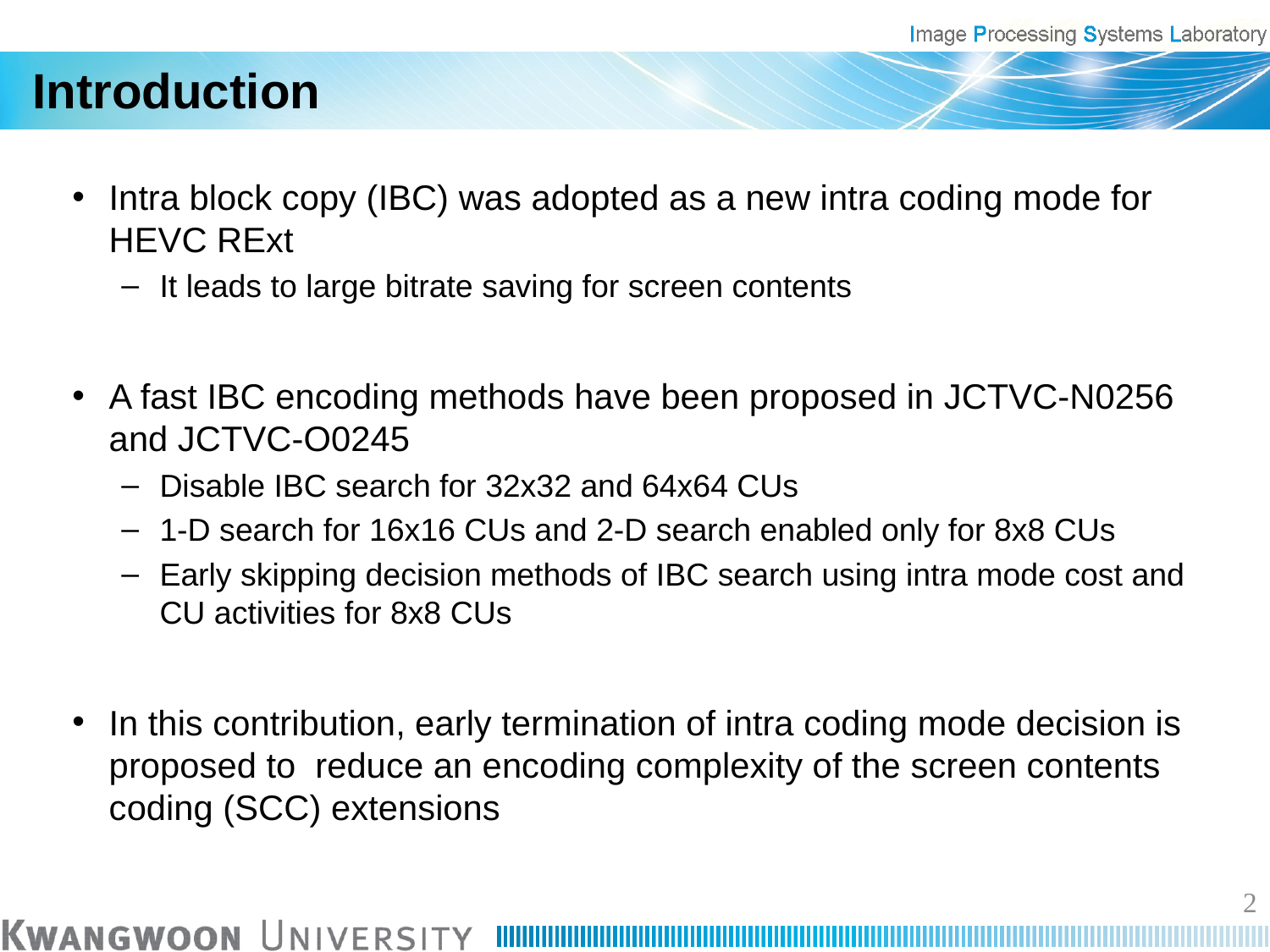

# Introduction
Intra block copy (IBC) was adopted as a new intra coding mode for HEVC RExt
It leads to large bitrate saving for screen contents

A fast IBC encoding methods have been proposed in JCTVC-N0256 and JCTVC-O0245
Disable IBC search for 32x32 and 64x64 CUs
1-D search for 16x16 CUs and 2-D search enabled only for 8x8 CUs
Early skipping decision methods of IBC search using intra mode cost and CU activities for 8x8 CUs

In this contribution, early termination of intra coding mode decision is proposed to  reduce an encoding complexity of the screen contents coding (SCC) extensions
2